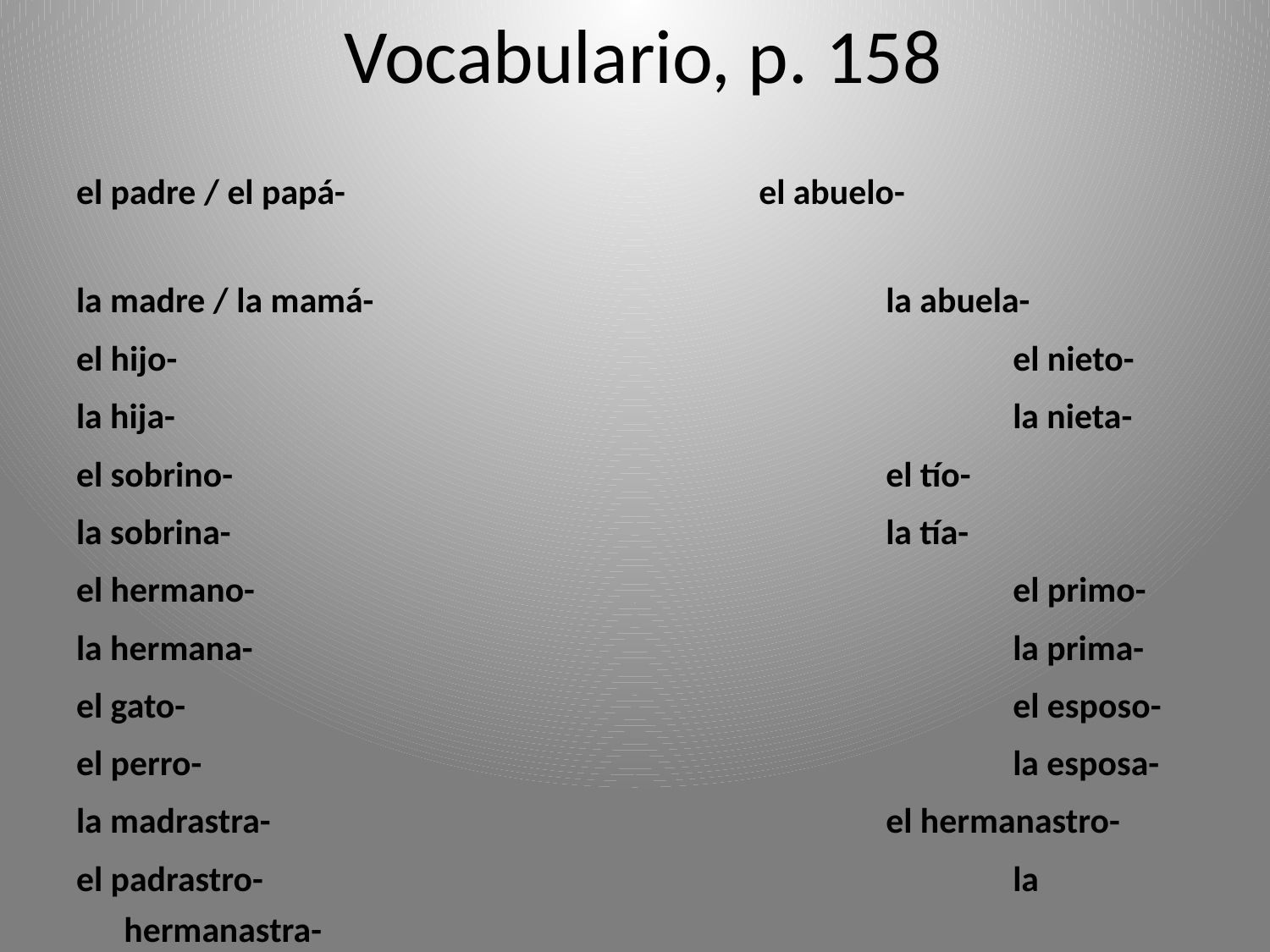

# Vocabulario, p. 158

el padre / el papá- 				el abuelo-
la madre / la mamá- 				la abuela-
el hijo- 							el nieto-
la hija-							la nieta-
el sobrino- 						el tío-
la sobrina-						la tía-
el hermano- 						el primo-
la hermana- 						la prima-
el gato-							el esposo-
el perro-							la esposa-
la madrastra-					el hermanastro-
el padrastro-						la hermanastra-
mayor/menor-					el/la bebé-